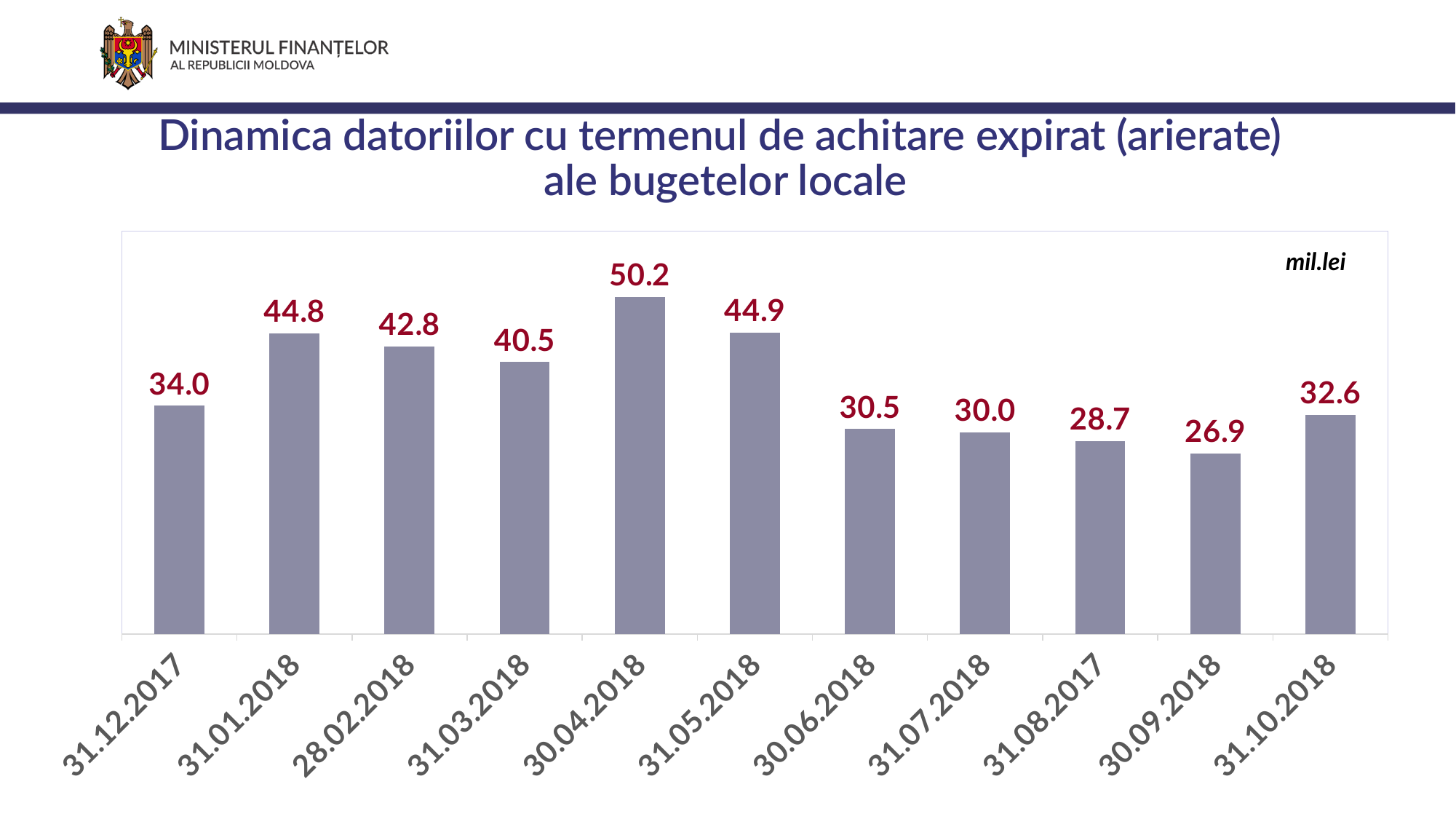

Dinamica datoriilor cu termenul de achitare expirat (arierate)
ale bugetelor locale

### Chart

| Category |  |
|---|---|
| 31.12.2017 | 34.0 |
| 31.01.2018 | 44.8 |
| 28.02.2018 | 42.8 |
| 31.03.2018 | 40.5 |
| 30.04.2018 | 50.2 |
| 31.05.2018 | 44.9 |
| 30.06.2018 | 30.5 |
| 31.07.2018 | 30.0 |
| 31.08.2017 | 28.7 |
| 30.09.2018 | 26.9 |
| 31.10.2018 | 32.6 |
mil.lei